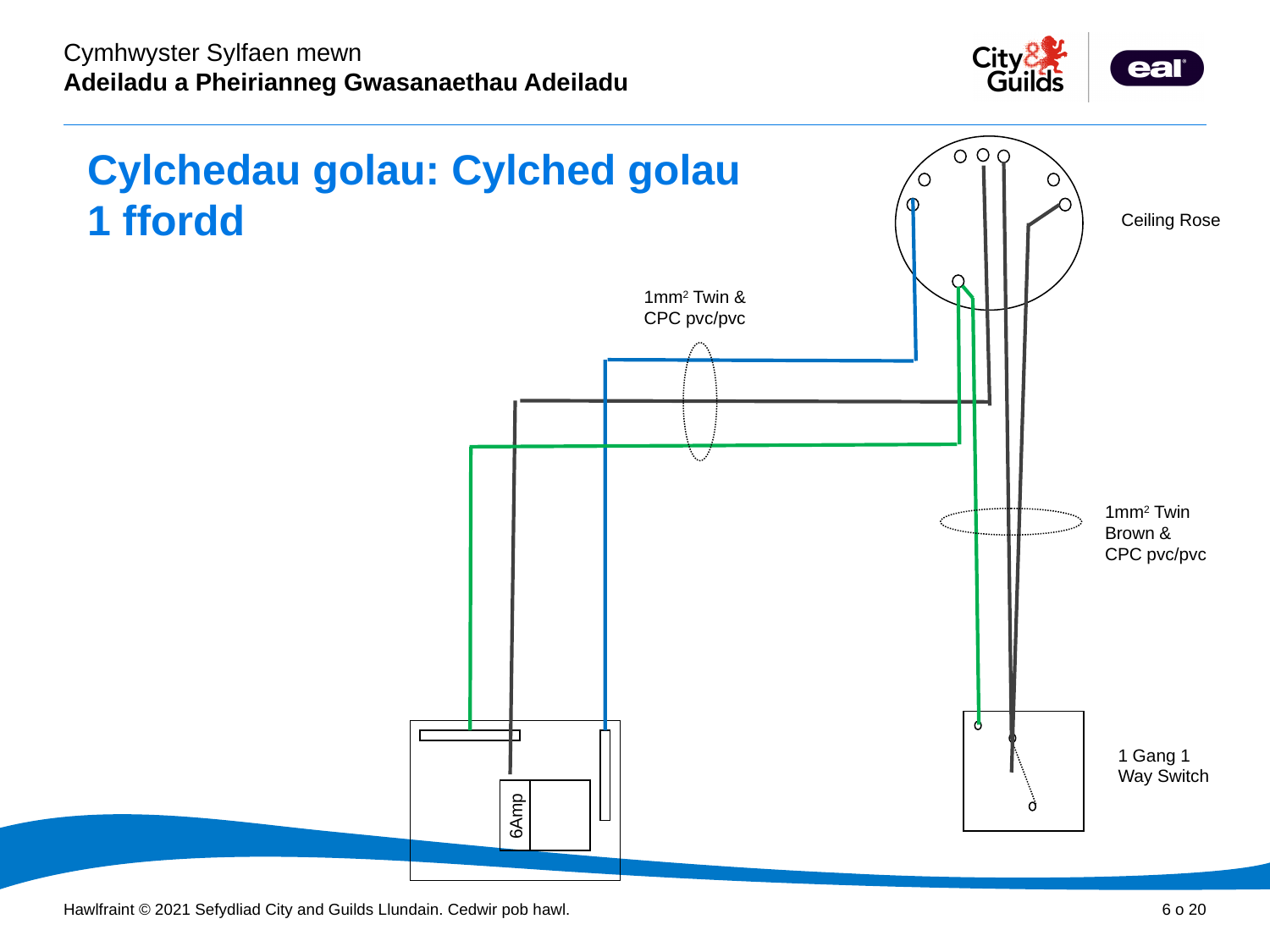

Cylchedau golau: Cylched golau 1 ffordd
Ceiling Rose
1mm2 Twin & CPC pvc/pvc

1mm2 Twin Brown &  CPC pvc/pvc

1 Gang 1 Way Switch

6Amp